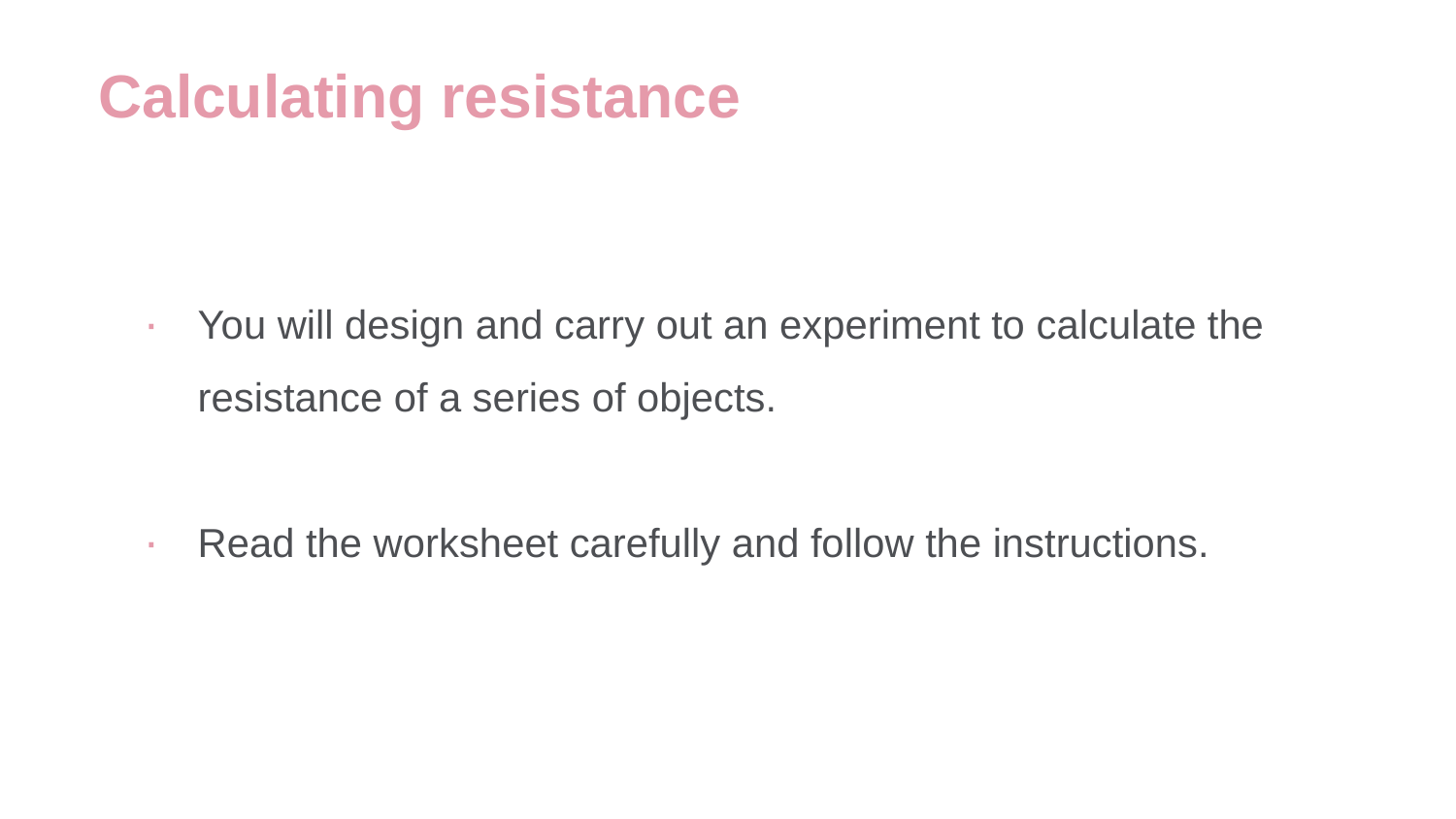

Calculating resistance
You will design and carry out an experiment to calculate the resistance of a series of objects.

Read the worksheet carefully and follow the instructions.